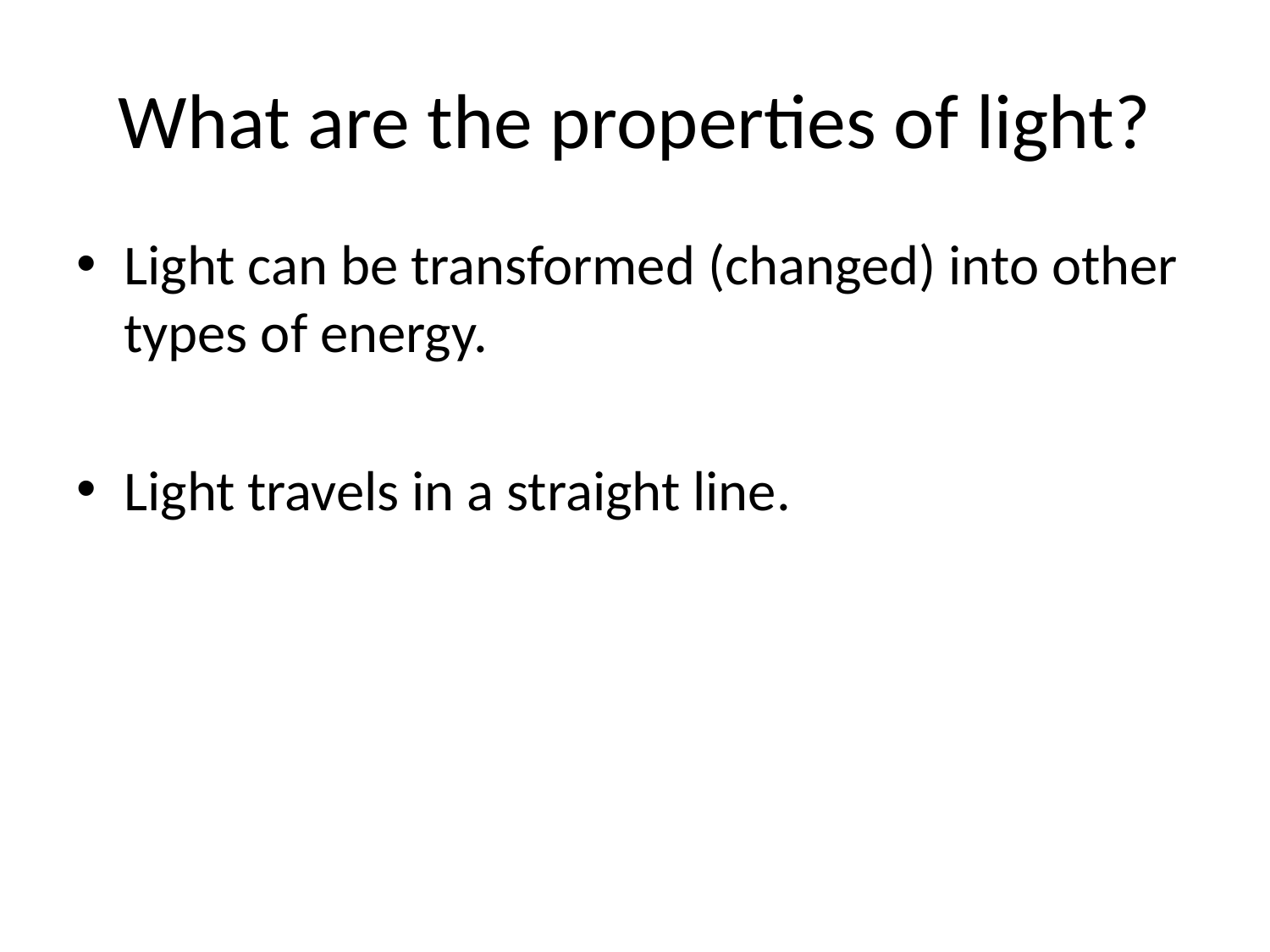

# What are the properties of light?
Light can be transformed (changed) into other types of energy.

Light travels in a straight line.